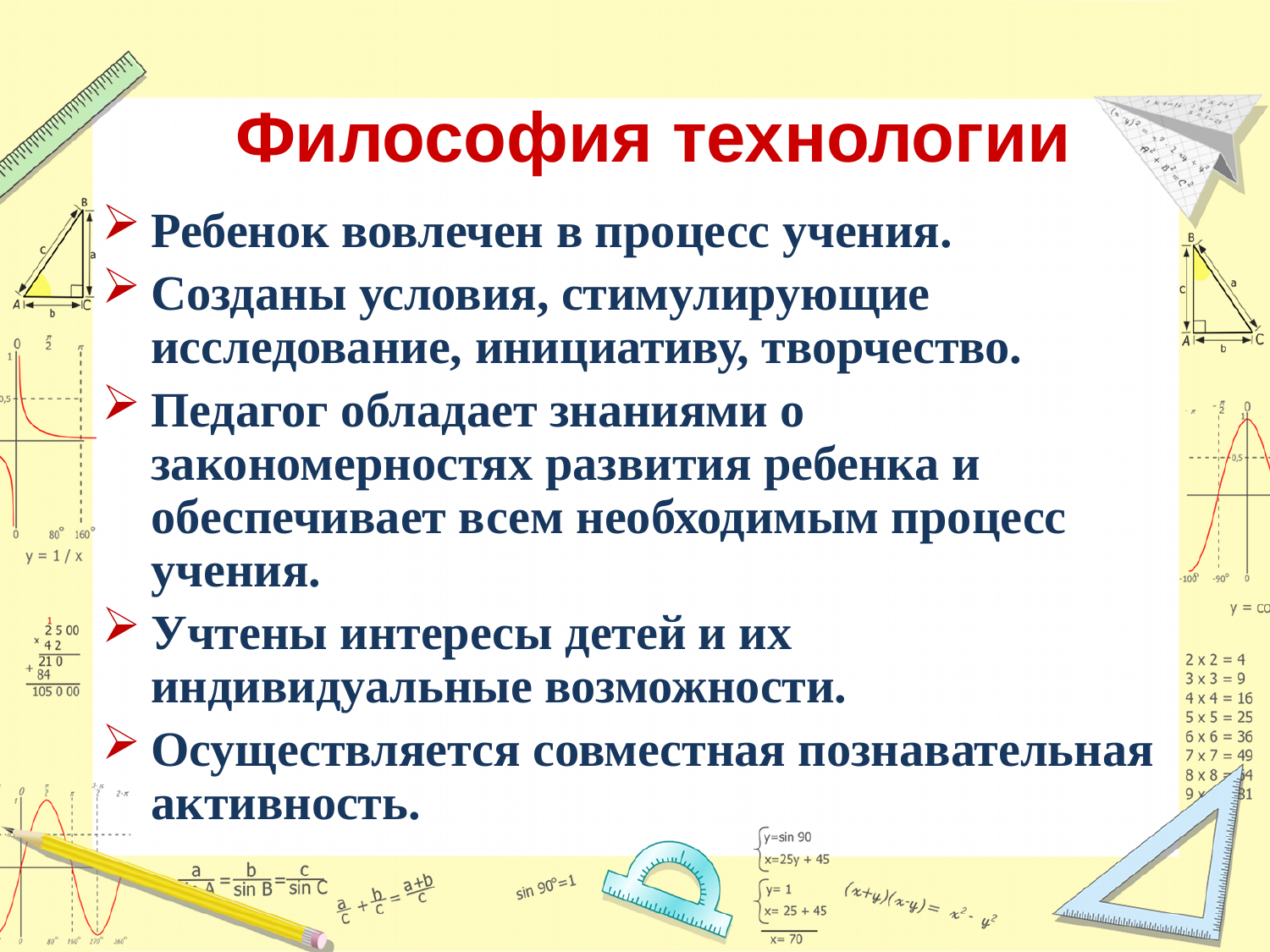

# Философия технологии
Ребенок вовлечен в процесс учения.
Созданы условия, стимулирующие исследование, инициативу, творчество.
Педагог обладает знаниями о закономерностях развития ребенка и обеспечивает всем необходимым процесс учения.
Учтены интересы детей и их  индивидуальные возможности.
Осуществляется совместная познавательная активность.